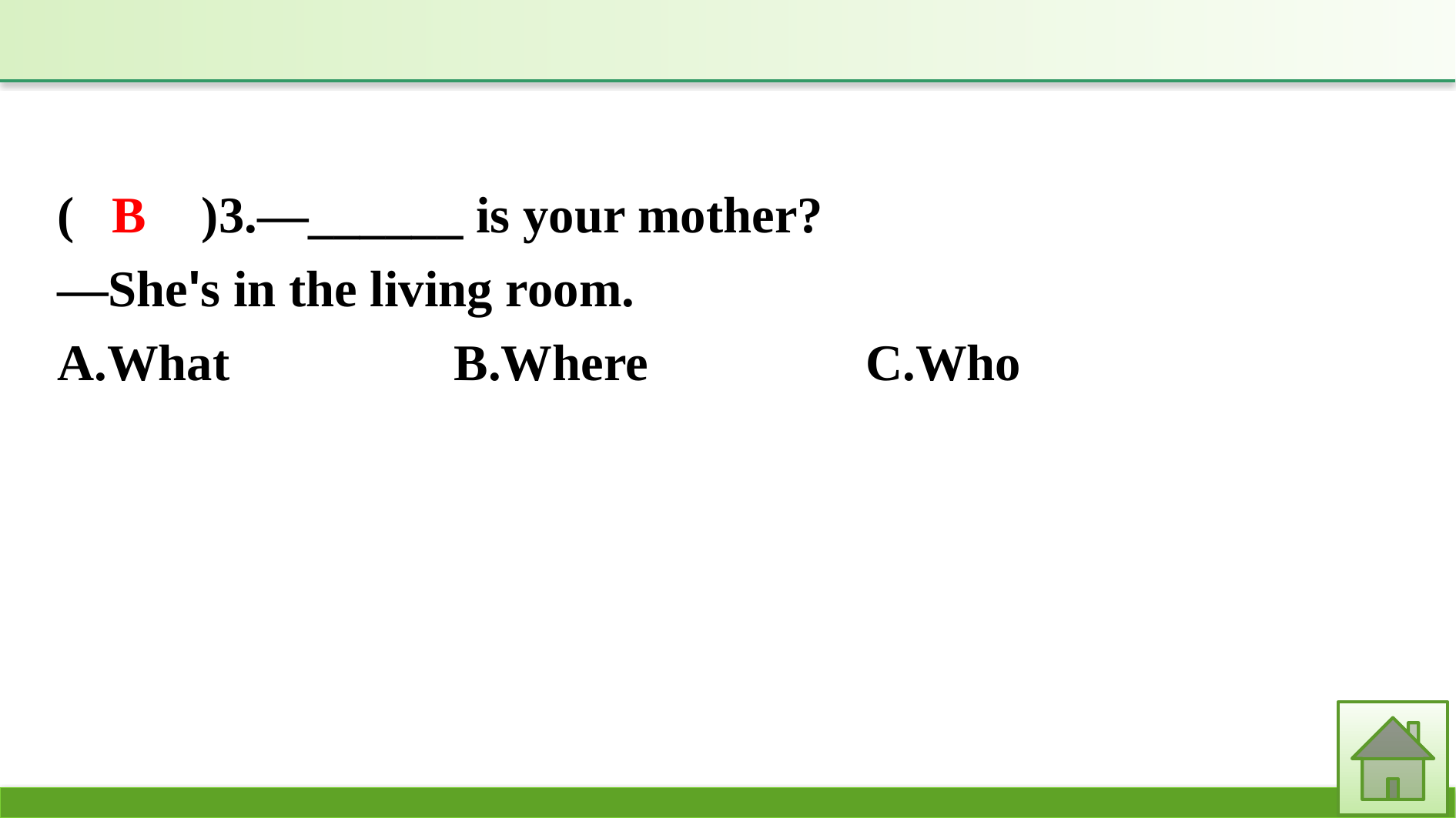

(　　)3.—______ is your mother?
—She's in the living room.
A.What		B.Where		C.Who
B